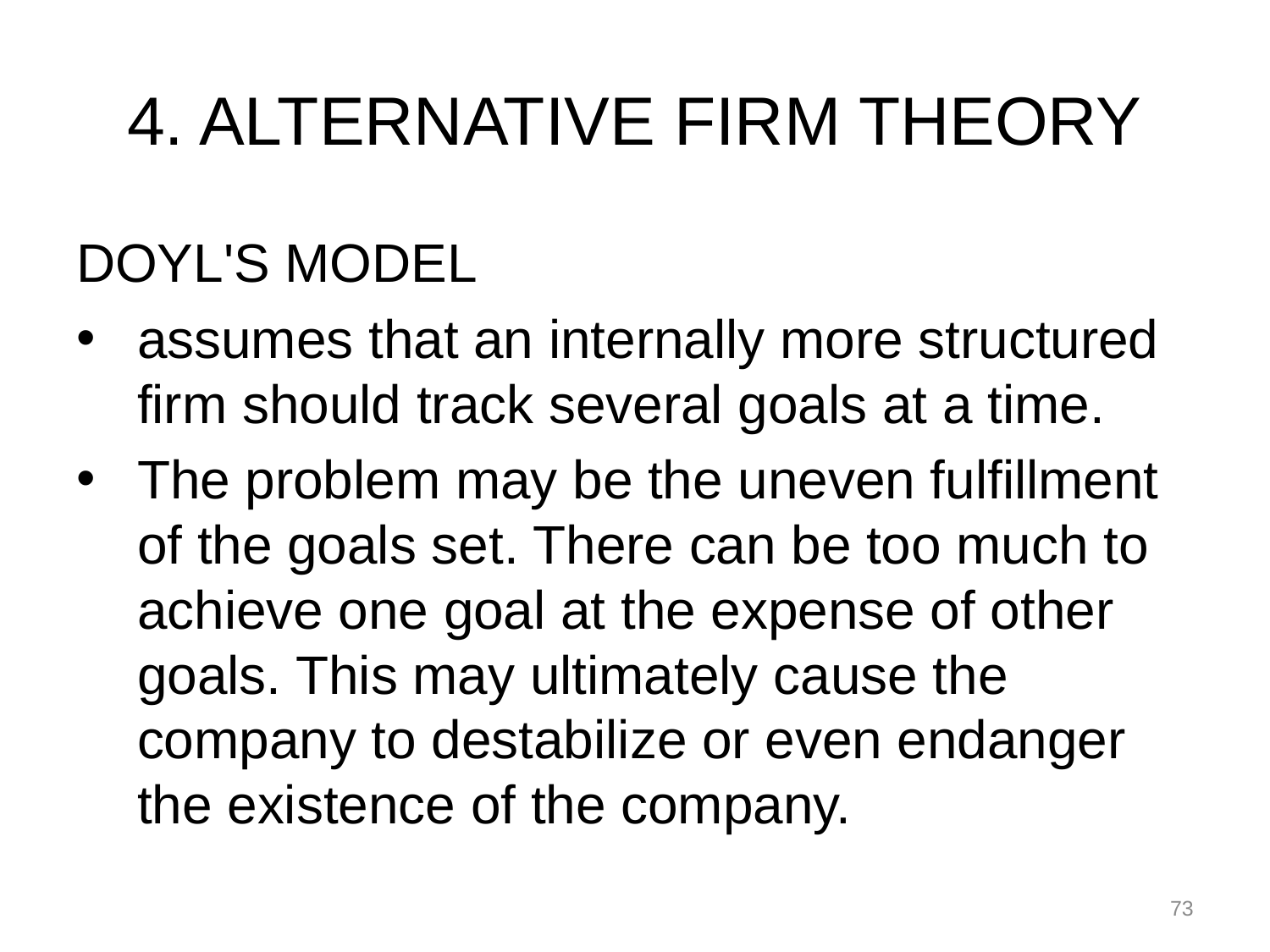

# 4. ALTERNATIVE FIRM THEORY
DOYL'S MODEL
assumes that an internally more structured firm should track several goals at a time.
The problem may be the uneven fulfillment of the goals set. There can be too much to achieve one goal at the expense of other goals. This may ultimately cause the company to destabilize or even endanger the existence of the company.
73